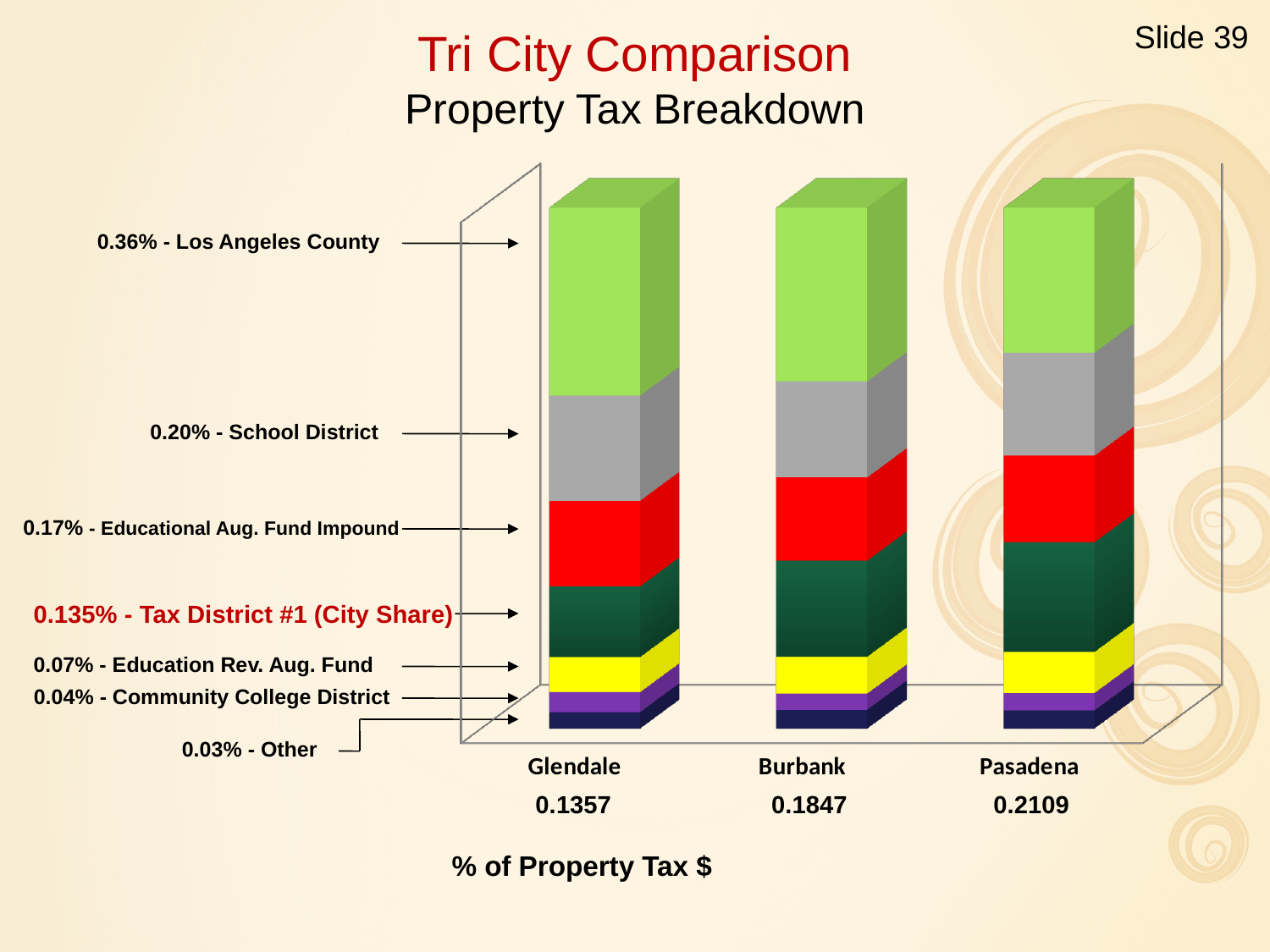

Slide 39
# Tri City Comparison Property Tax Breakdown

[unsupported chart]

0.36% - Los Angeles County

0.20% - School District

0.17% - Educational Aug. Fund Impound

0.135% - Tax District #1 (City Share)

0.07% - Education Rev. Aug. Fund

0.04% - Community College District

0.03% - Other

            0.1357                       0.1847                     0.2109

% of Property Tax $